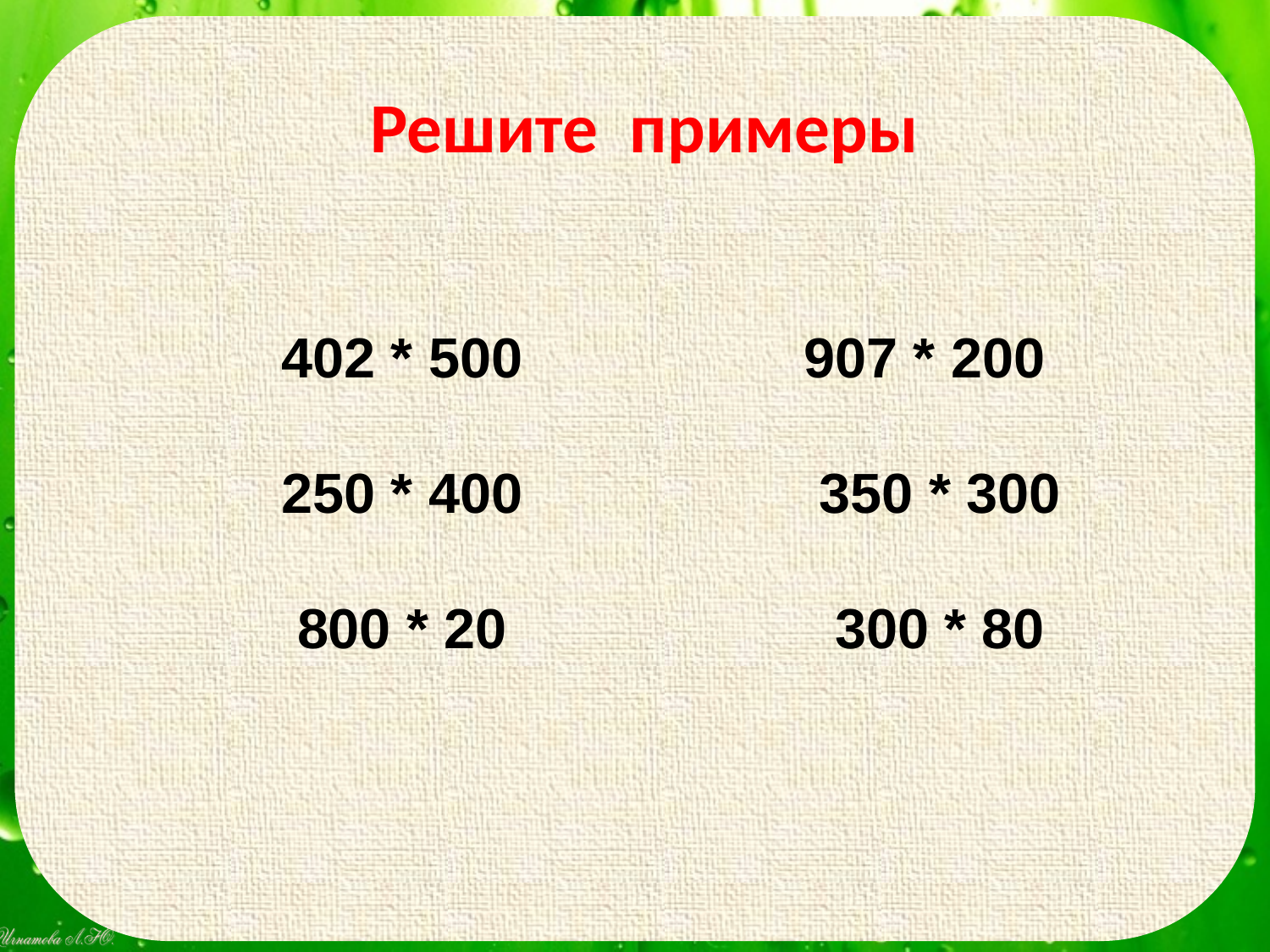

Решите  примеры

      402 * 500                  907 * 200

      250 * 400                   350 * 300

       800 * 20                     300 * 80